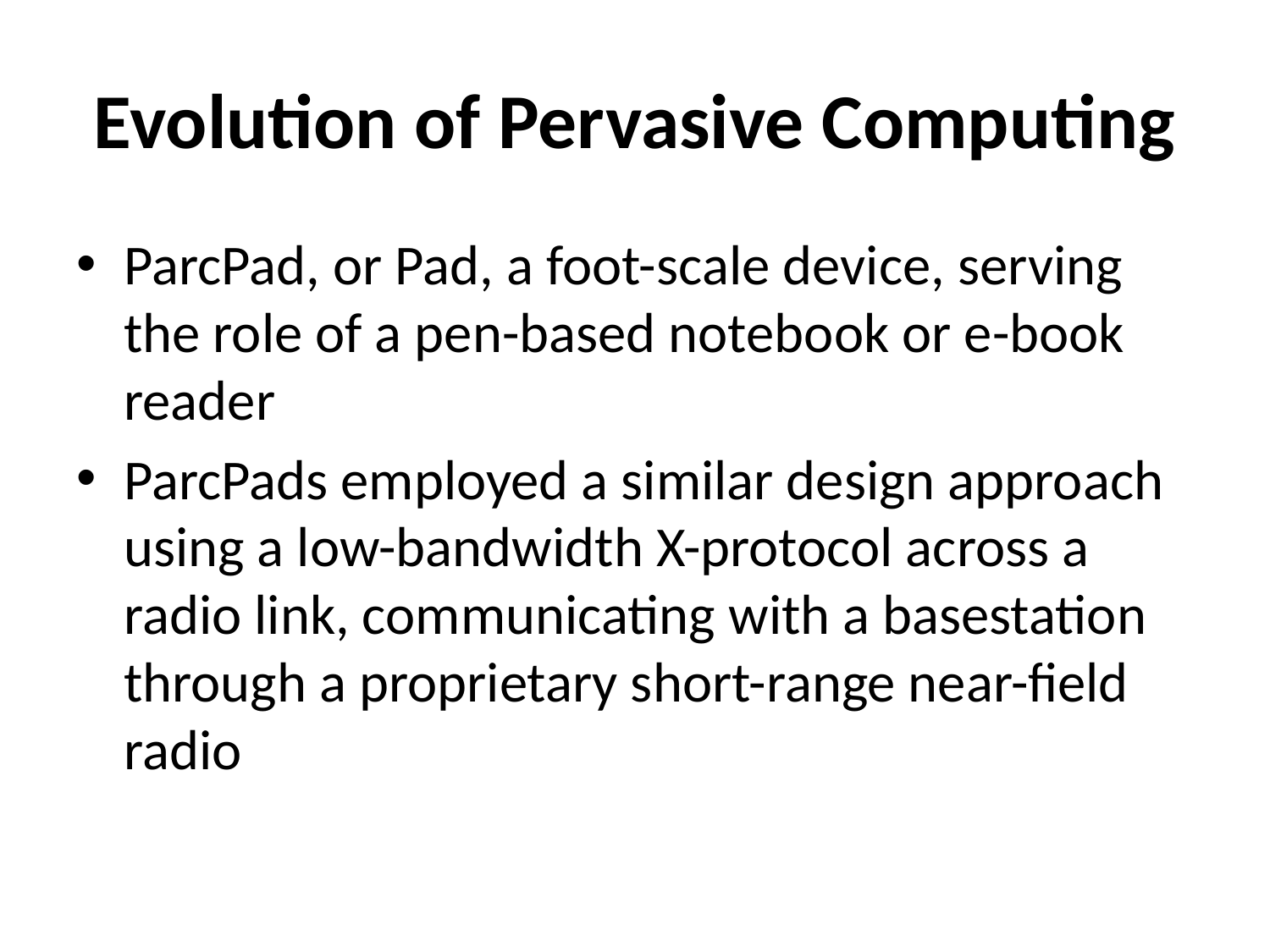

# Evolution of Pervasive Computing
ParcPad, or Pad, a foot-scale device, serving the role of a pen-based notebook or e-book reader
ParcPads employed a similar design approach using a low-bandwidth X-protocol across a radio link, communicating with a basestation through a proprietary short-range near-field radio